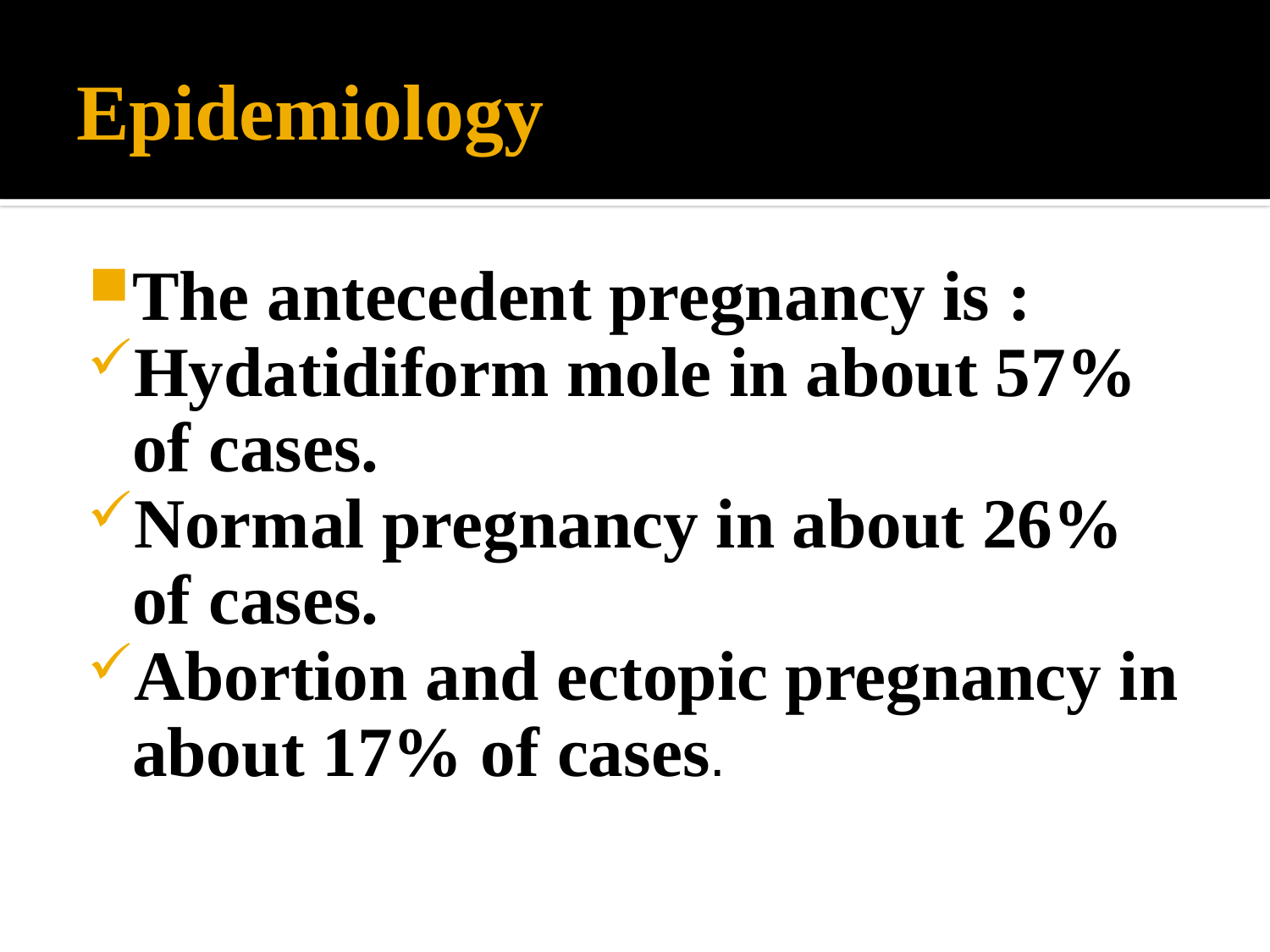

# Epidemiology
The antecedent pregnancy is :
Hydatidiform mole in about 57% of cases.
Normal pregnancy in about 26% of cases.
Abortion and ectopic pregnancy in about 17% of cases.